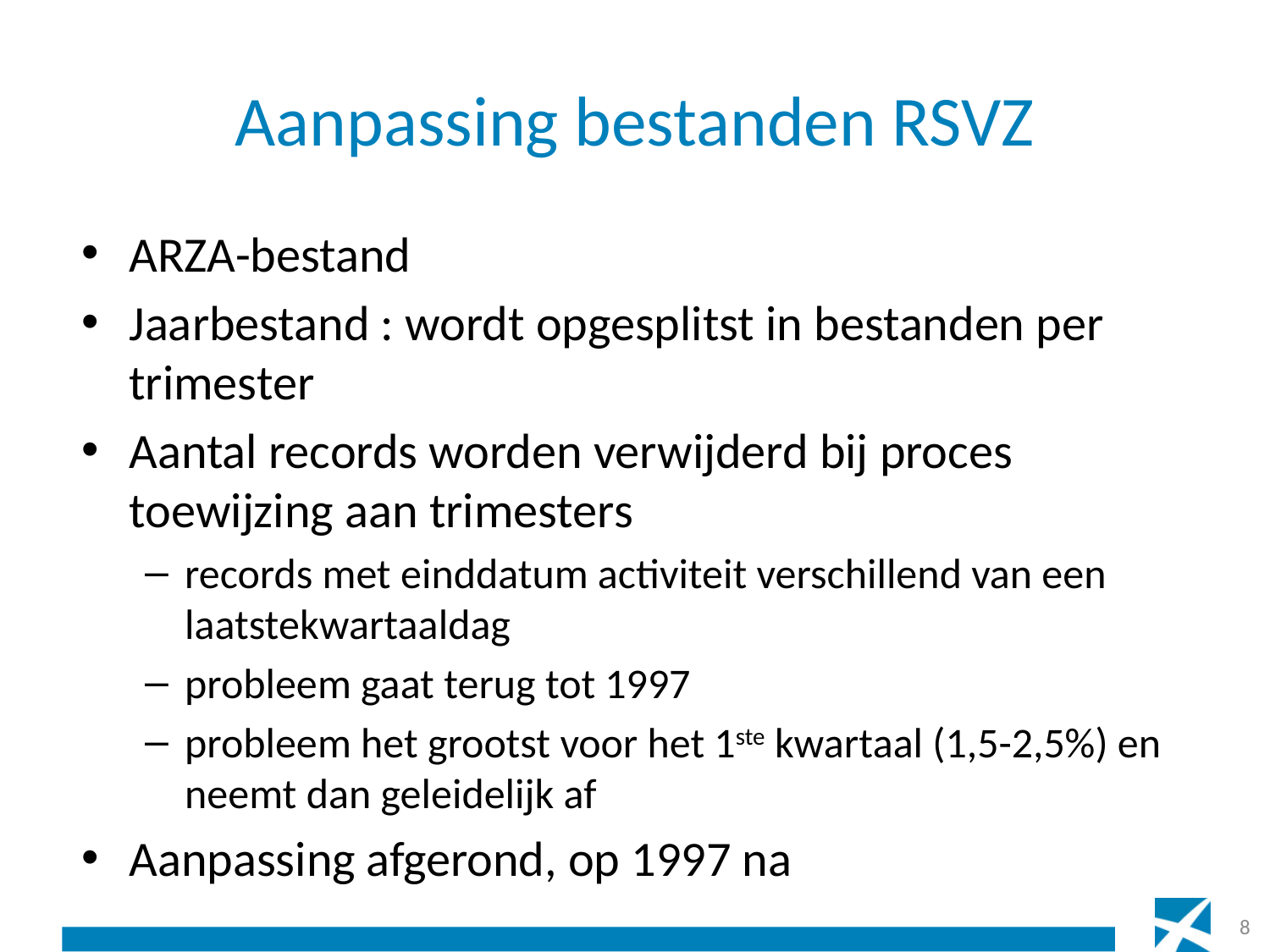

# Aanpassing bestanden RSVZ
ARZA-bestand
Jaarbestand : wordt opgesplitst in bestanden per trimester
Aantal records worden verwijderd bij proces toewijzing aan trimesters
records met einddatum activiteit verschillend van een laatstekwartaaldag
probleem gaat terug tot 1997
probleem het grootst voor het 1ste kwartaal (1,5-2,5%) en neemt dan geleidelijk af
Aanpassing afgerond, op 1997 na
8